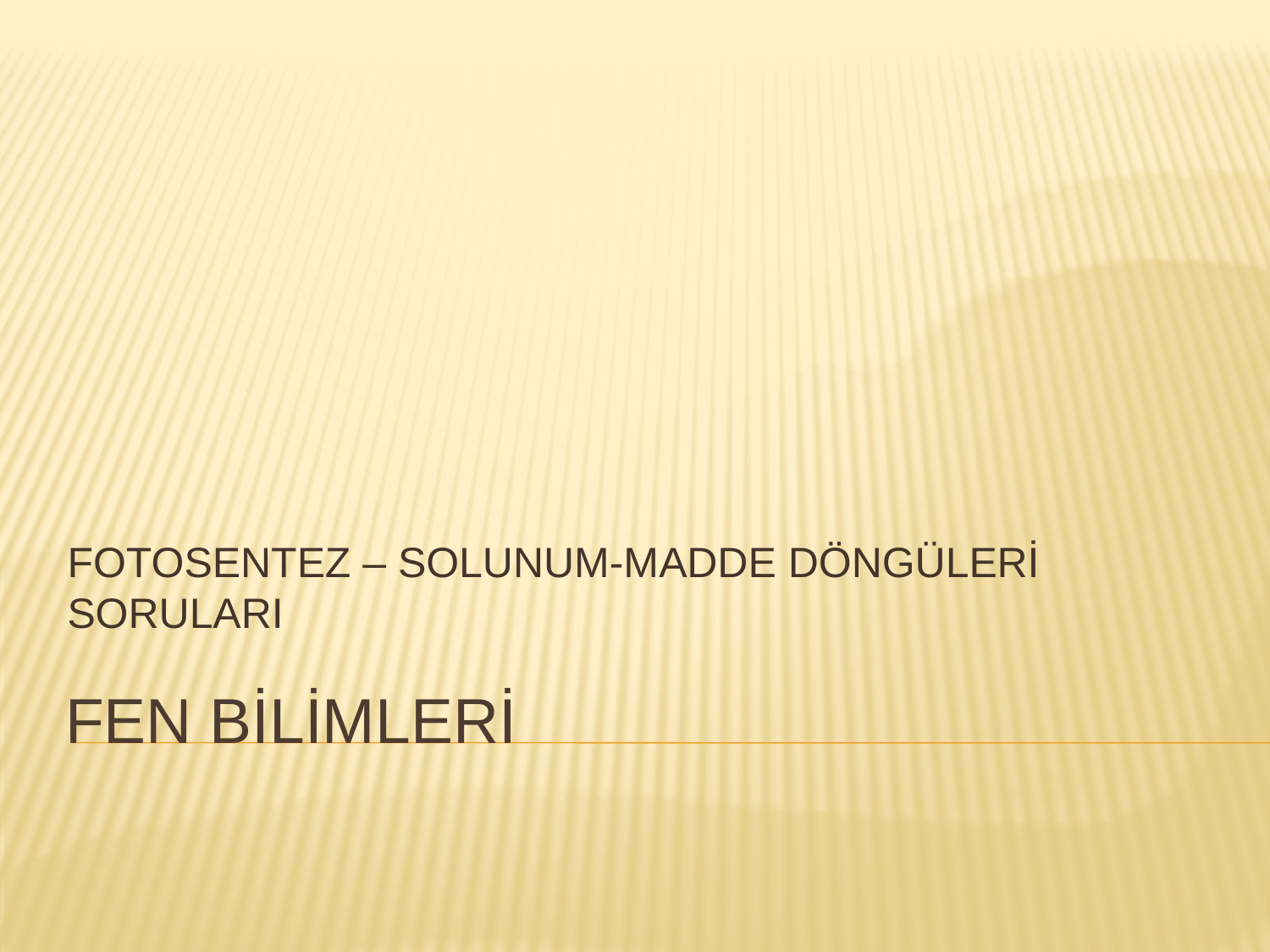

FOTOSENTEZ – SOLUNUM-MADDE DÖNGÜLERİ SORULARI
# FEN BİLİMLERİ